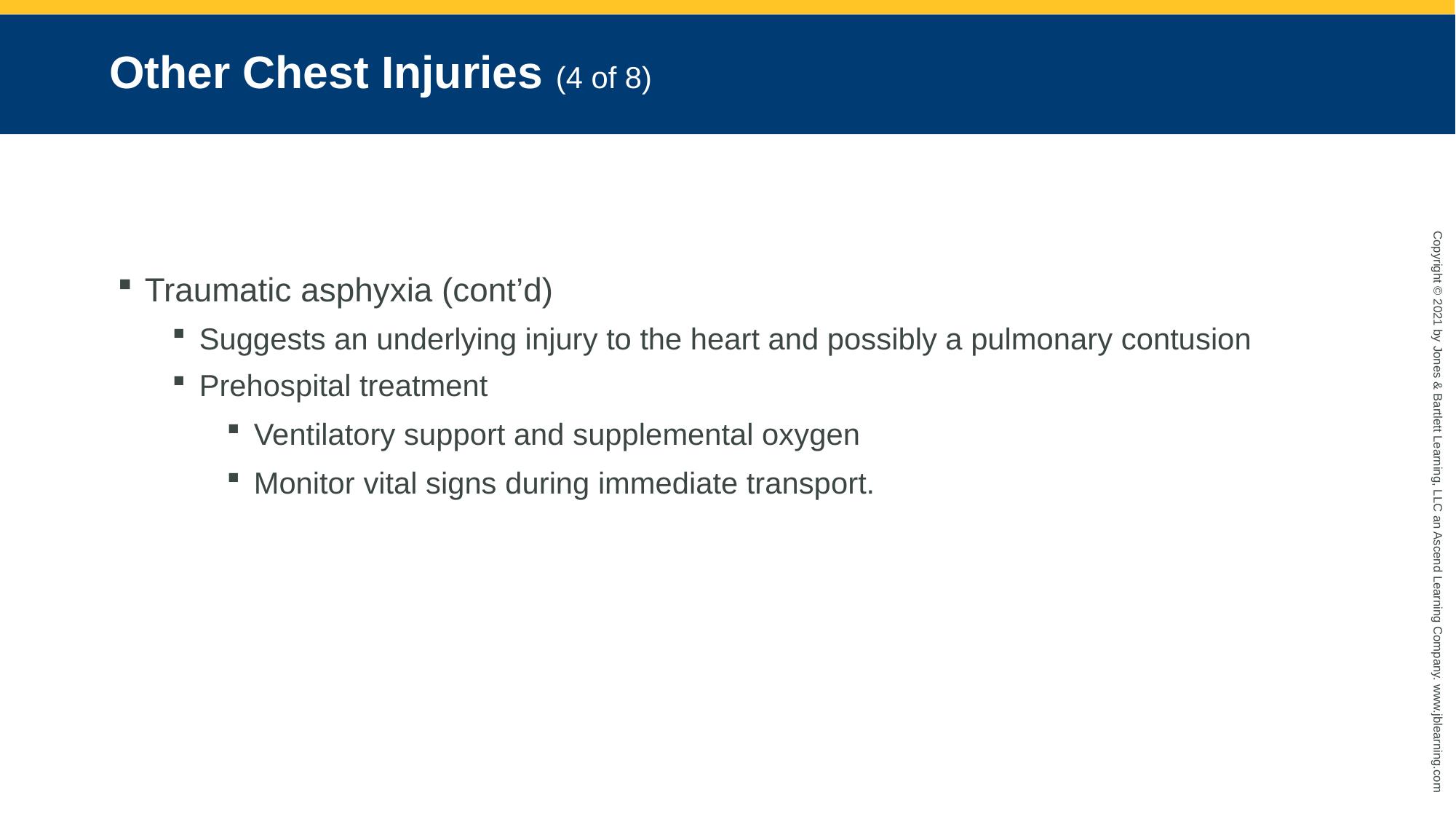

# Other Chest Injuries (4 of 8)
Traumatic asphyxia (cont’d)
Suggests an underlying injury to the heart and possibly a pulmonary contusion
Prehospital treatment
Ventilatory support and supplemental oxygen
Monitor vital signs during immediate transport.